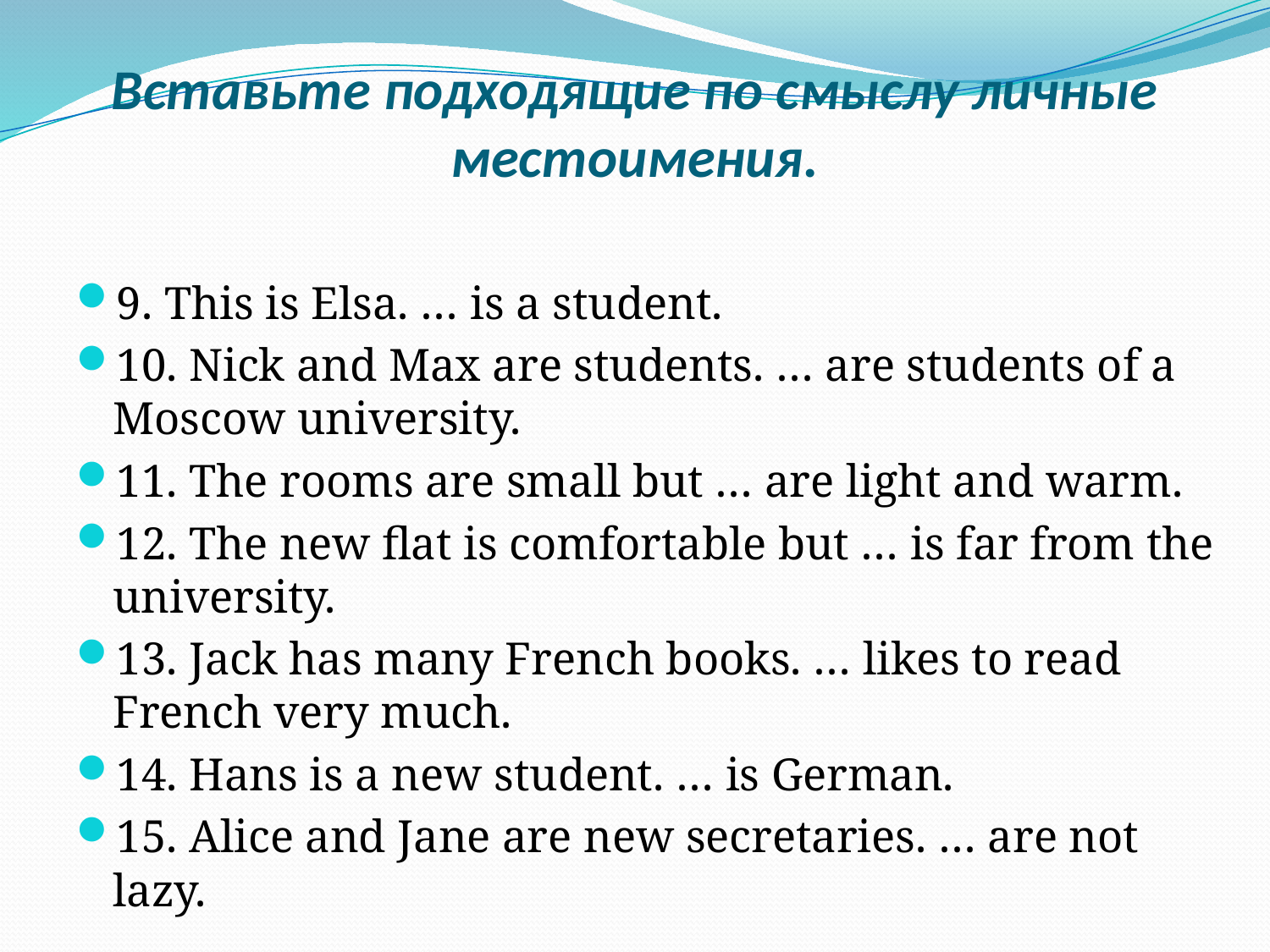

# Вставьте подходящие по смыслу личные местоимения.

9. This is Elsa. … is a student.
10. Nick and Max are students. … are students of a Moscow university.
11. The rooms are small but … are light and warm.
12. The new flat is comfortable but … is far from the university.
13. Jack has many French books. … likes to read French very much.
14. Hans is a new student. … is German.
15. Alice and Jane are new secretaries. … are not lazy.